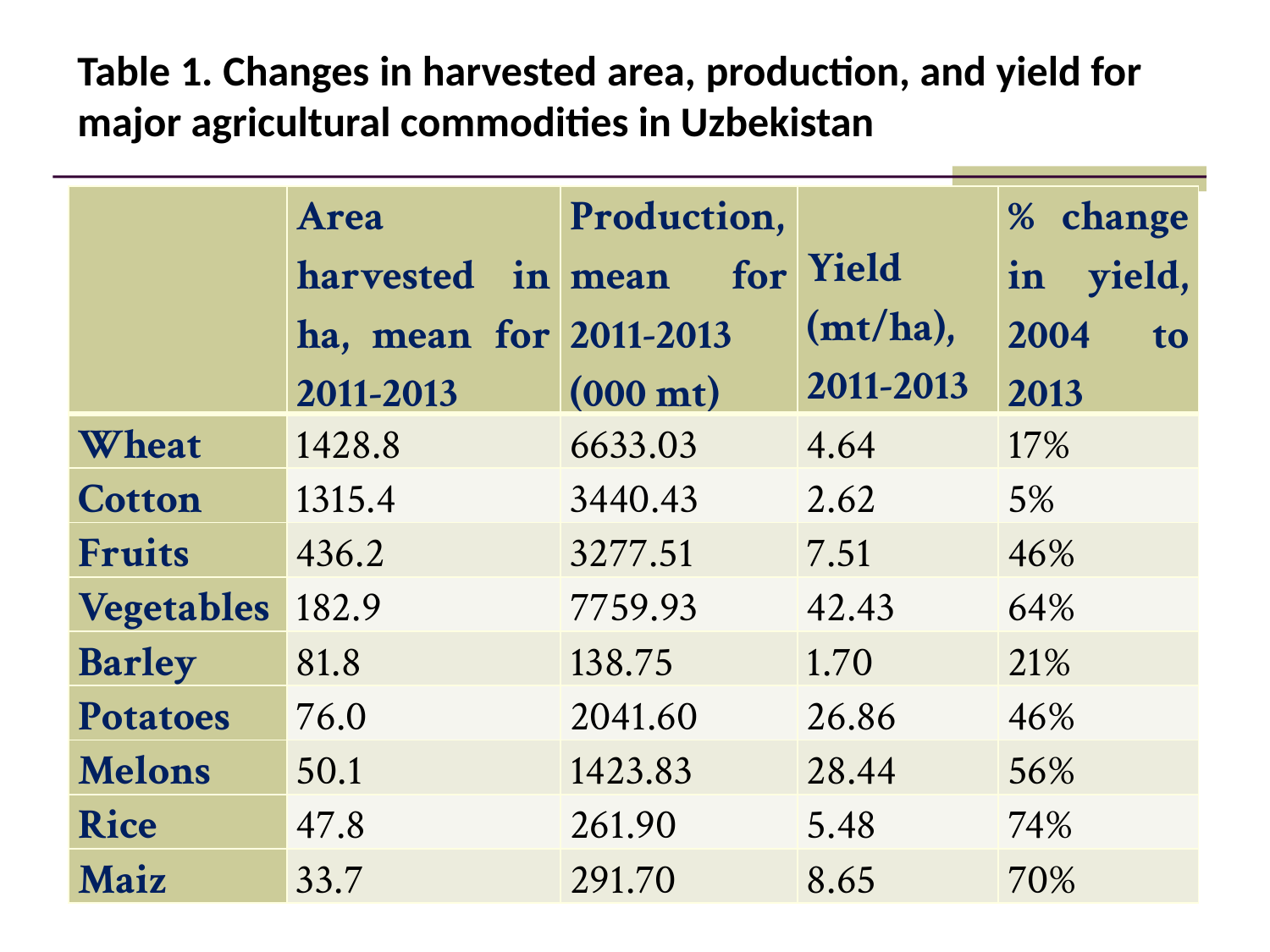

Table 1. Changes in harvested area, production, and yield for major agricultural commodities in Uzbekistan
|  | Area harvested in ha, mean for 2011-2013 | Production, mean for 2011-2013 (000 mt) | Yield (mt/ha), 2011-2013 | % change in yield, 2004 to 2013 |
| --- | --- | --- | --- | --- |
| Wheat | 1428.8 | 6633.03 | 4.64 | 17% |
| Cotton | 1315.4 | 3440.43 | 2.62 | 5% |
| Fruits | 436.2 | 3277.51 | 7.51 | 46% |
| Vegetables | 182.9 | 7759.93 | 42.43 | 64% |
| Barley | 81.8 | 138.75 | 1.70 | 21% |
| Potatoes | 76.0 | 2041.60 | 26.86 | 46% |
| Melons | 50.1 | 1423.83 | 28.44 | 56% |
| Rice | 47.8 | 261.90 | 5.48 | 74% |
| Maiz | 33.7 | 291.70 | 8.65 | 70% |